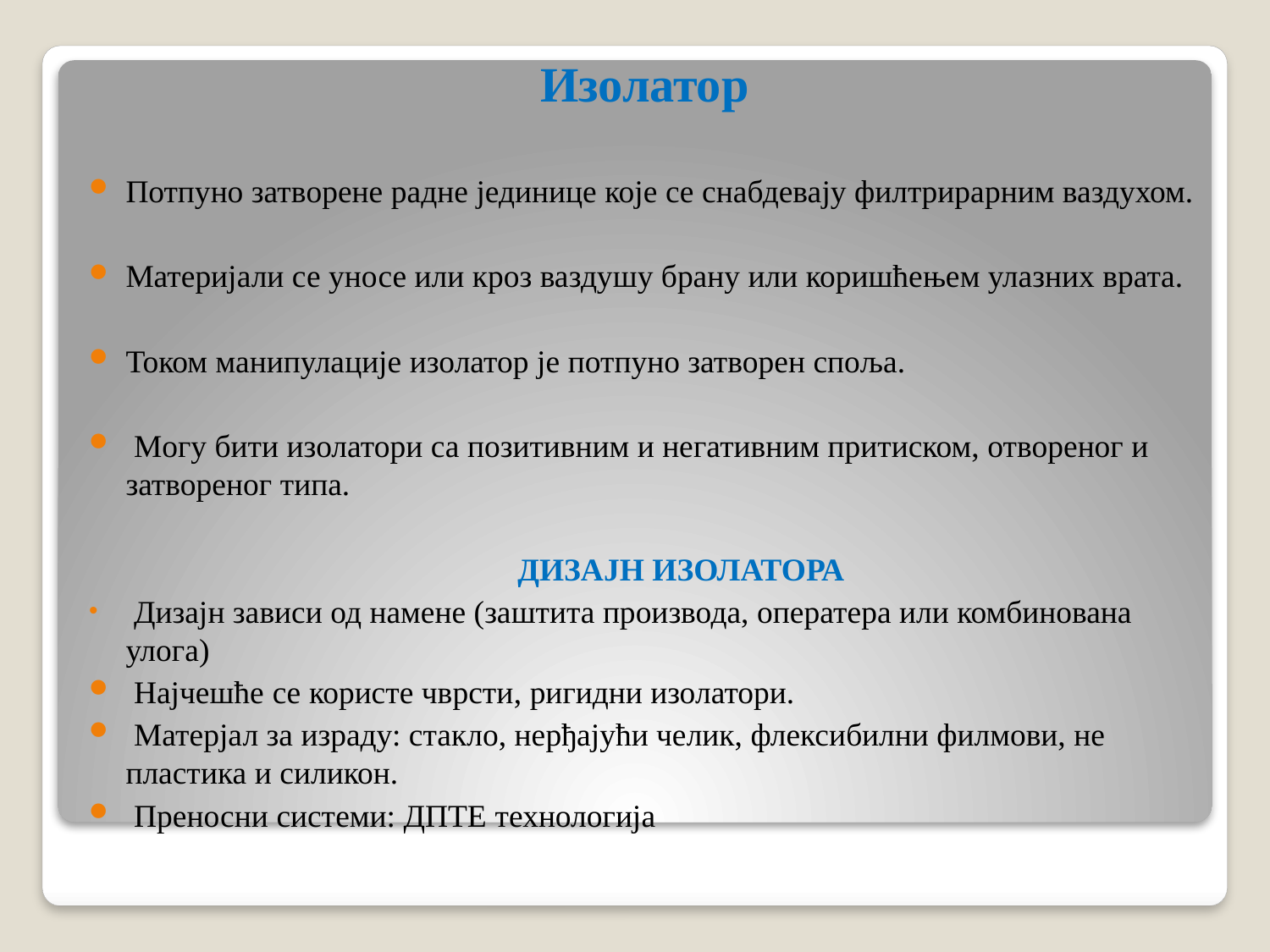

Изолатор

Потпуно затворене радне јединице које се снабдевају филтрирарним ваздухом.

Материјали се уносе или кроз ваздушу брану или коришћењем улазних врата.

Током манипулације изолатор је потпуно затворен споља.

 Могу бити изолатори са позитивним и негативним притиском, отвореног и затвореног типа.

         ДИЗАЈН ИЗОЛАТОРА
 Дизајн зависи од намене (заштита производа, оператера или комбинована улога)
 Најчешће се користе чврсти, ригидни изолатори.
 Матерјал за израду: стакло, нерђајући челик, флексибилни филмови, не пластика и силикон.
 Преносни системи: ДПТЕ технологија